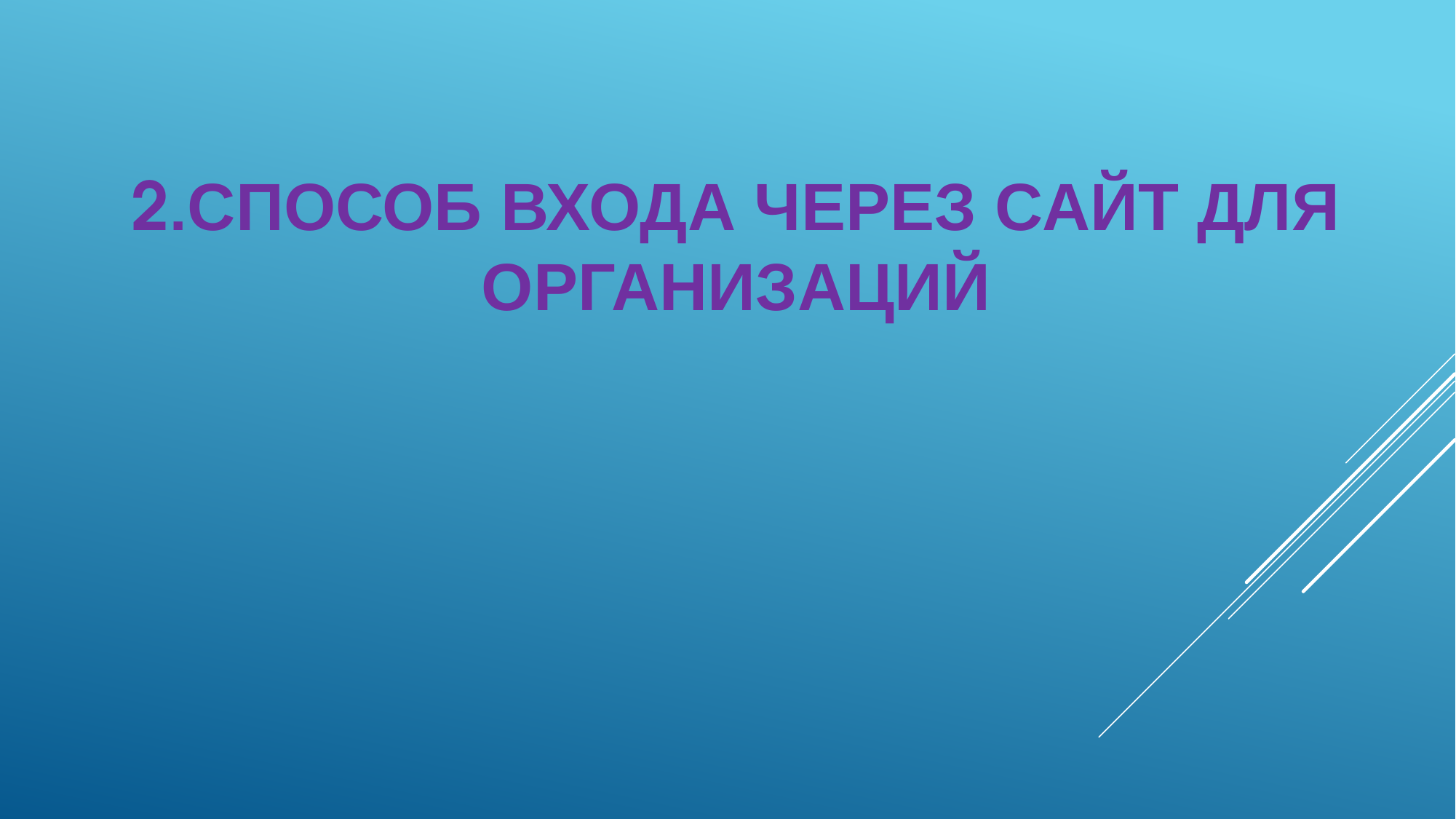

# 2.Способ входа через сайт для организаций